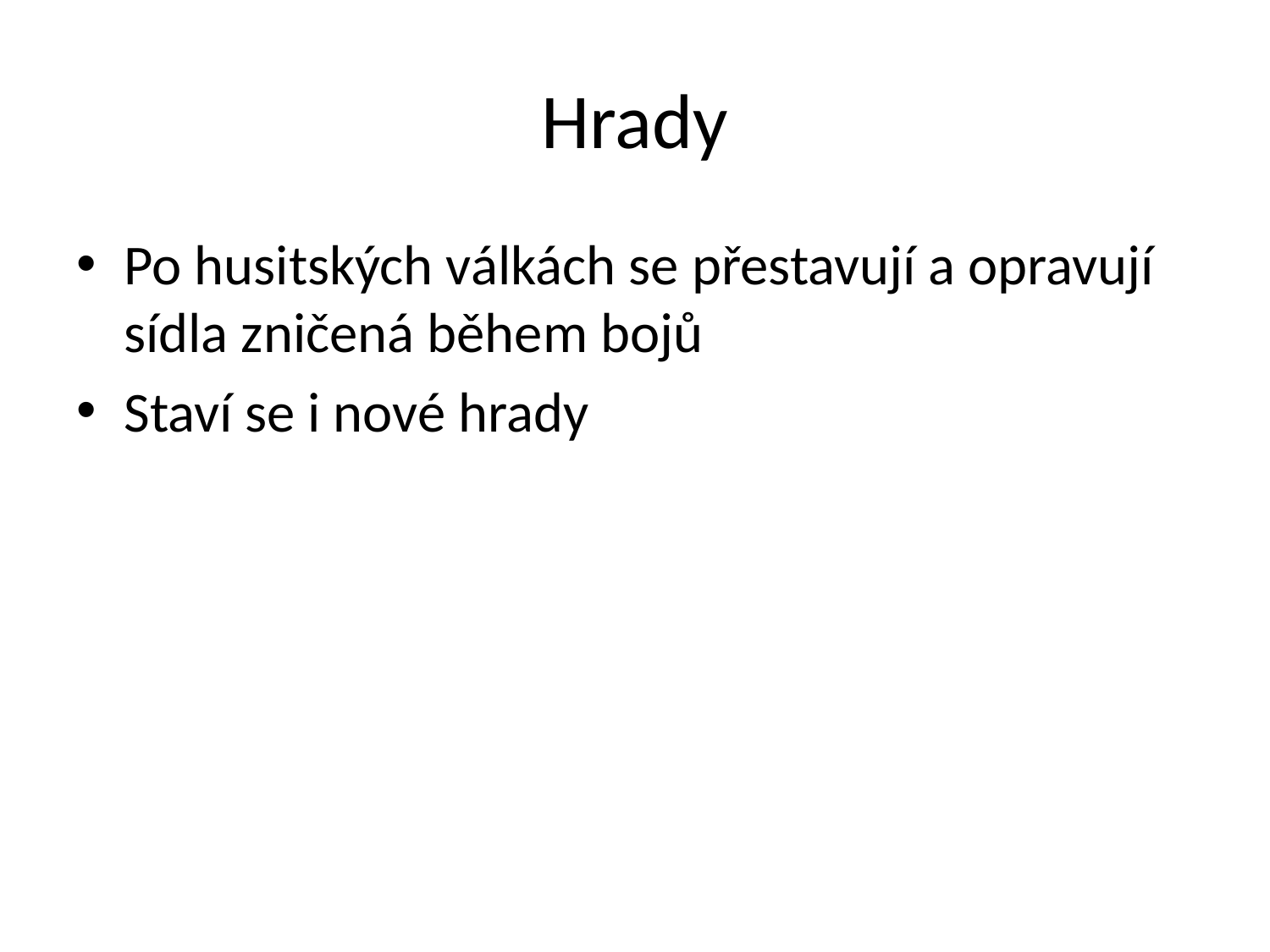

# Hrady
Po husitských válkách se přestavují a opravují sídla zničená během bojů
Staví se i nové hrady